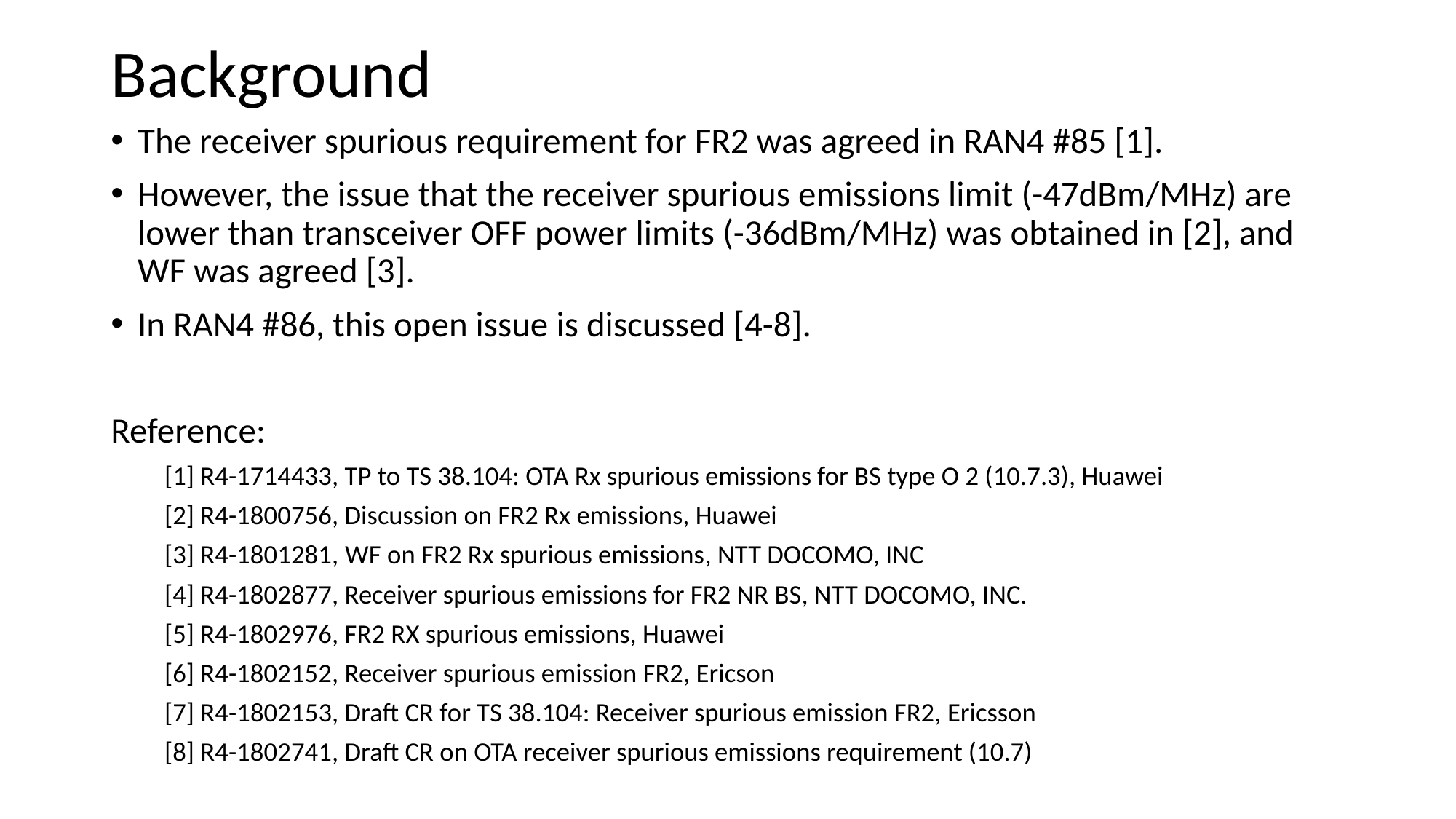

# Background
The receiver spurious requirement for FR2 was agreed in RAN4 #85 [1].
However, the issue that the receiver spurious emissions limit (-47dBm/MHz) are lower than transceiver OFF power limits (-36dBm/MHz) was obtained in [2], and WF was agreed [3].
In RAN4 #86, this open issue is discussed [4-8].

Reference:
[1] R4-1714433, TP to TS 38.104: OTA Rx spurious emissions for BS type O 2 (10.7.3), Huawei
[2] R4-1800756, Discussion on FR2 Rx emissions, Huawei
[3] R4-1801281, WF on FR2 Rx spurious emissions, NTT DOCOMO, INC
[4] R4-1802877, Receiver spurious emissions for FR2 NR BS, NTT DOCOMO, INC.
[5] R4-1802976, FR2 RX spurious emissions, Huawei
[6] R4-1802152, Receiver spurious emission FR2, Ericson
[7] R4-1802153, Draft CR for TS 38.104: Receiver spurious emission FR2, Ericsson
[8] R4-1802741, Draft CR on OTA receiver spurious emissions requirement (10.7)